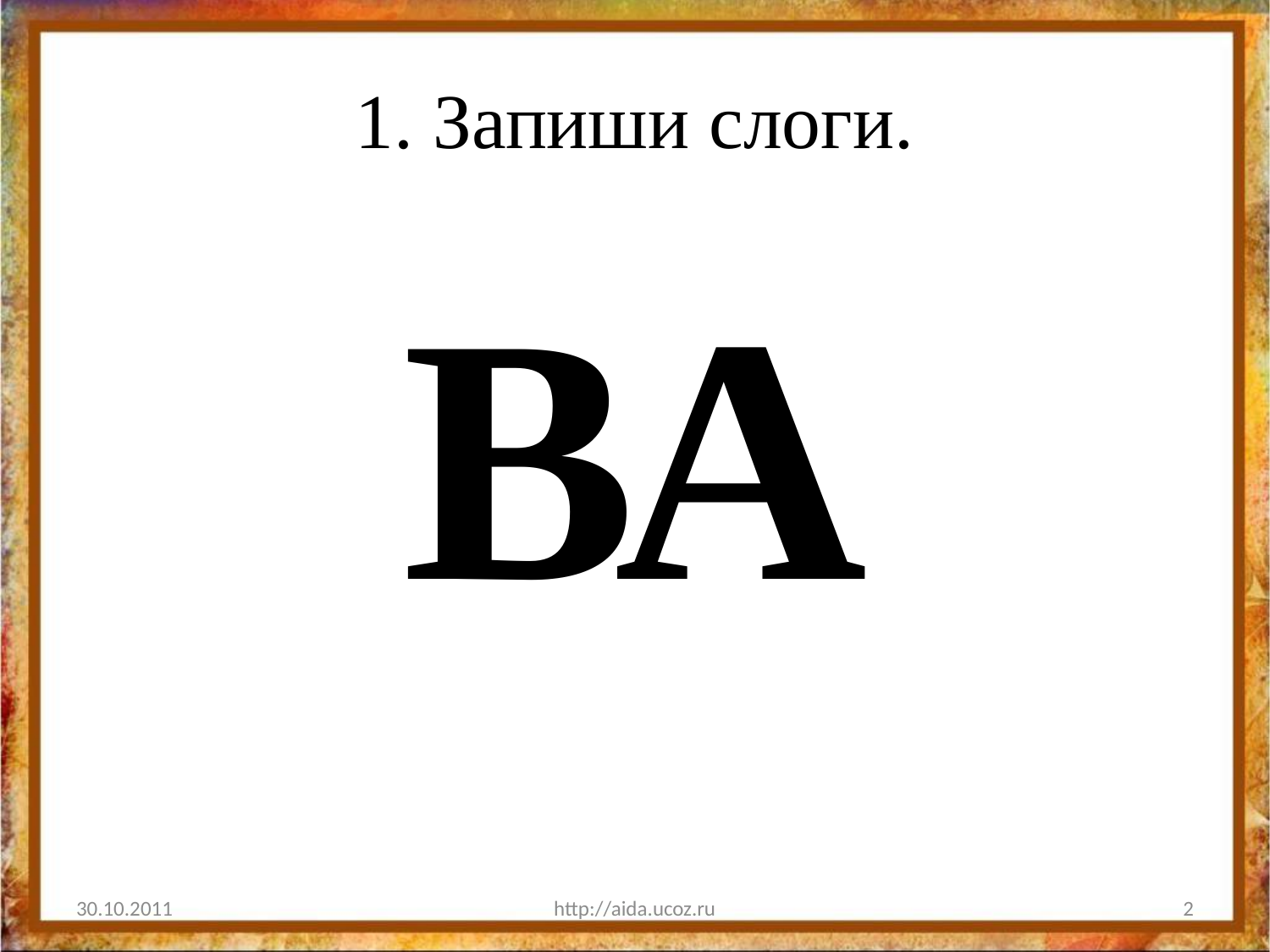

# 1. Запиши слоги.
ВА
30.10.2011
http://aida.ucoz.ru
2